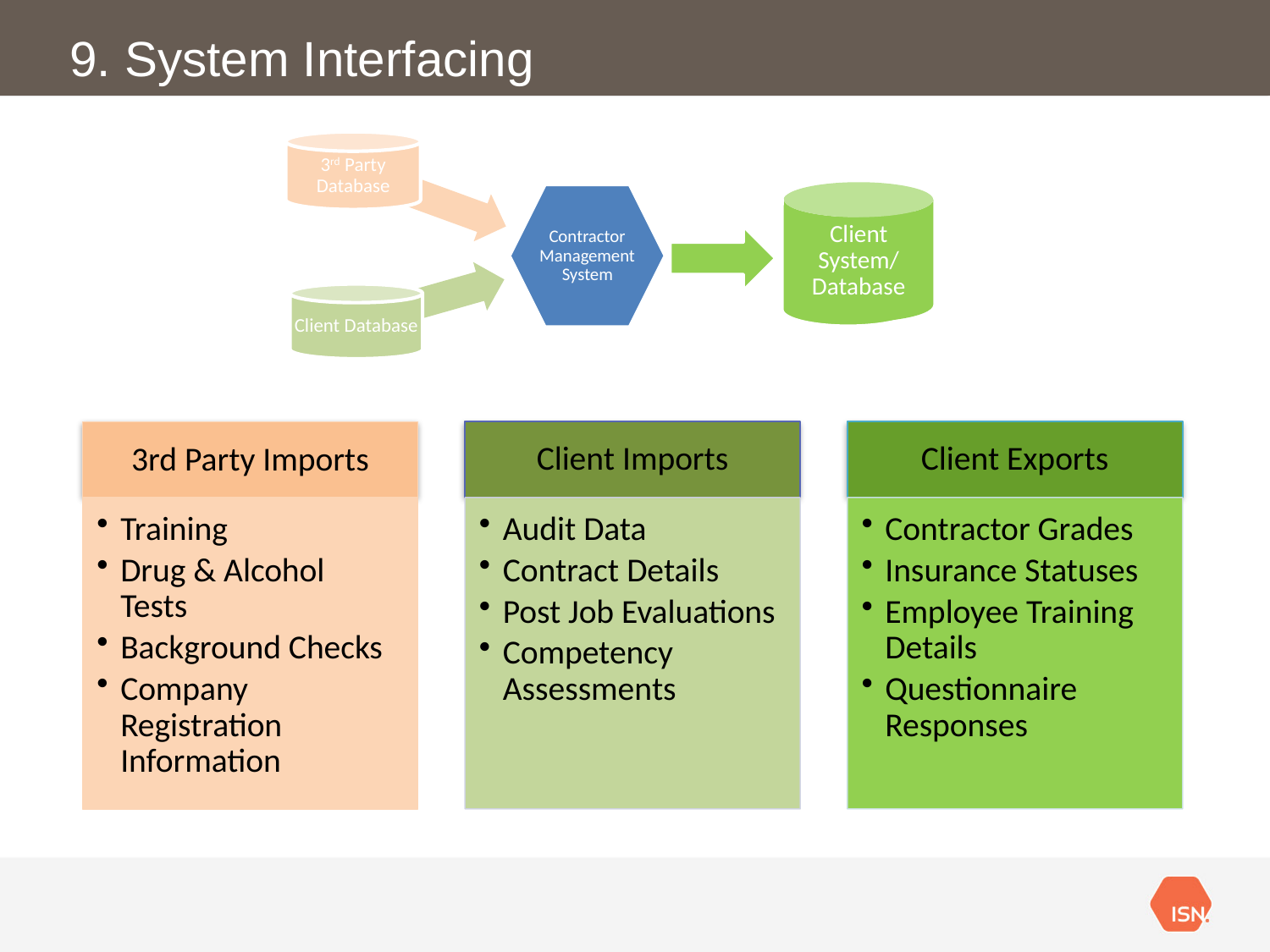

# 9. System Interfacing
Contractor Management System
3rd Party Database
Client Database

Client System/ Database

3rd Party Imports
Training
Drug & Alcohol Tests
Background Checks
Company Registration Information
Client Imports
Audit Data
Contract Details
Post Job Evaluations
Competency Assessments

Client Exports
Contractor Grades
Insurance Statuses
Employee Training Details
Questionnaire Responses